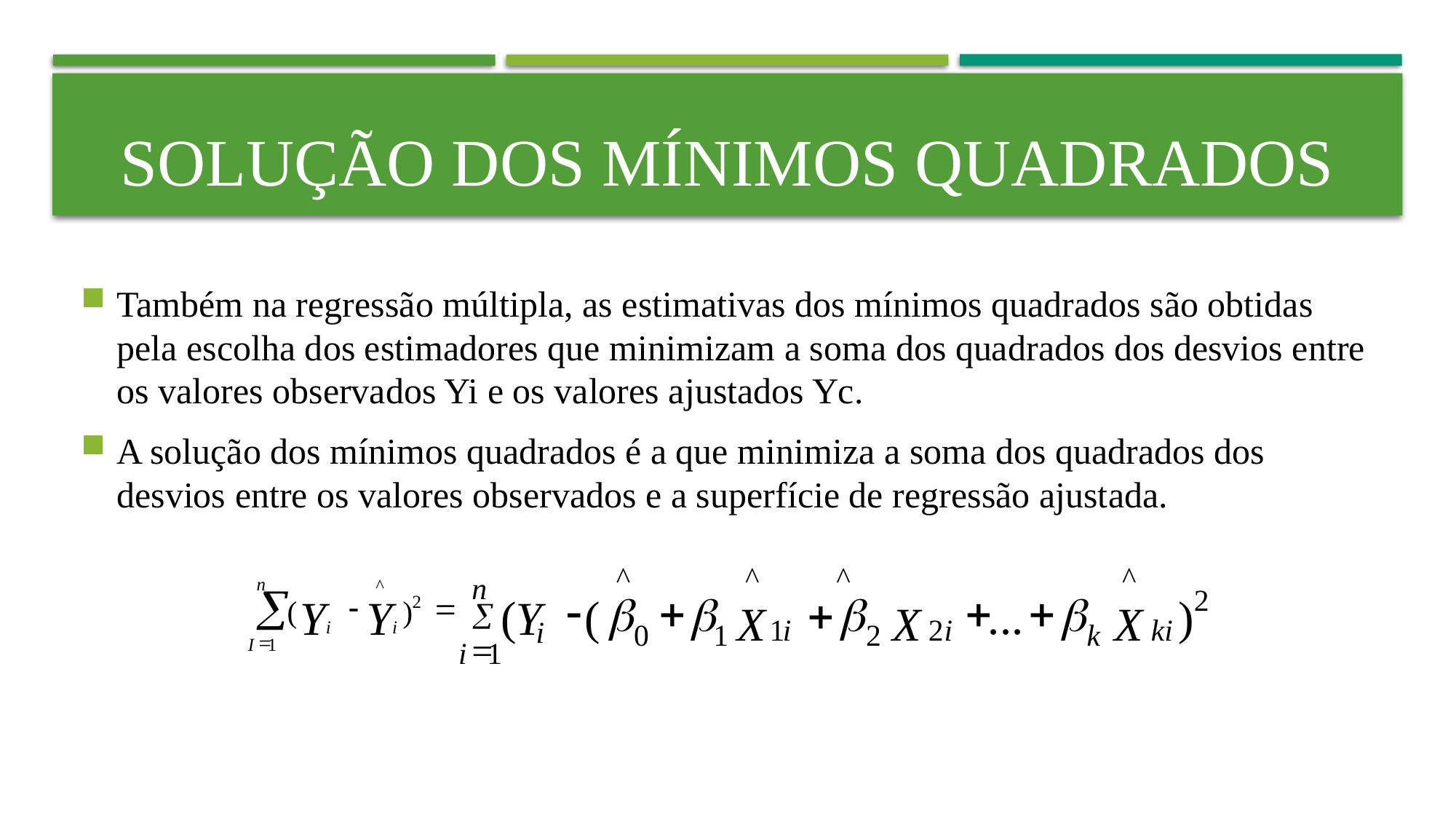

# Solução dos mínimos quadrados
Também na regressão múltipla, as estimativas dos mínimos quadrados são obtidas    pela escolha dos estimadores que minimizam a soma dos quadrados dos desvios entre os valores observados Yi e os valores ajustados Yc.
A solução dos mínimos quadrados é a que minimiza a soma dos quadrados dos desvios entre os valores observados e a superfície de regressão ajustada.

^
^
^
^
n
n
^
∑
2
−
+
+
+
β
β
+
β
β
(
(
...
)
Y
Y
Y
−
=
2
(
)
X
X
X
∑
1
i
2
i
ki
i
i
i
0
1
2
k
=
=
I
1
i
1